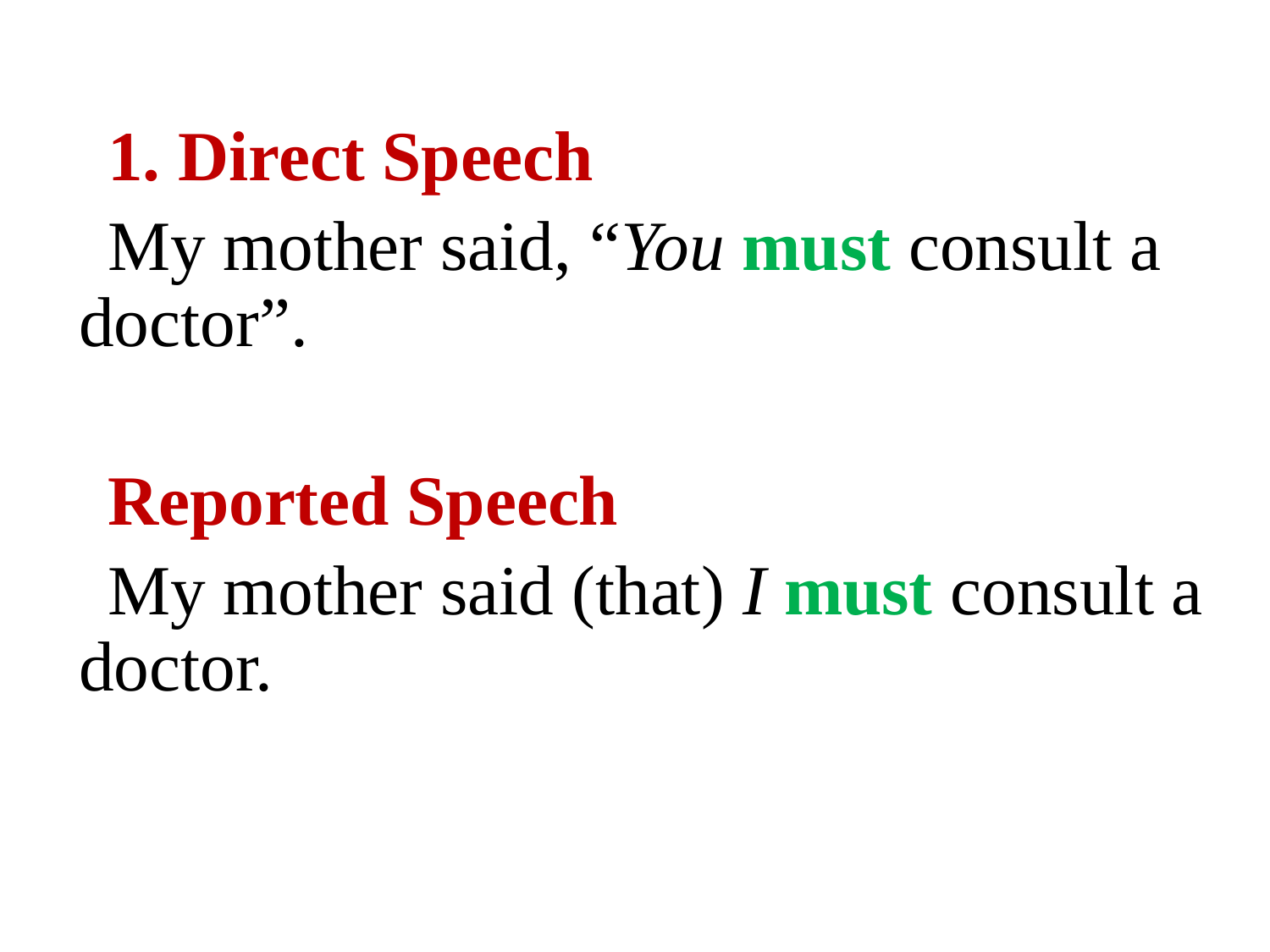

1. Direct Speech
   My mother said, “You must consult a doctor”.

   Reported Speech
   My mother said (that) I must consult a doctor.

#